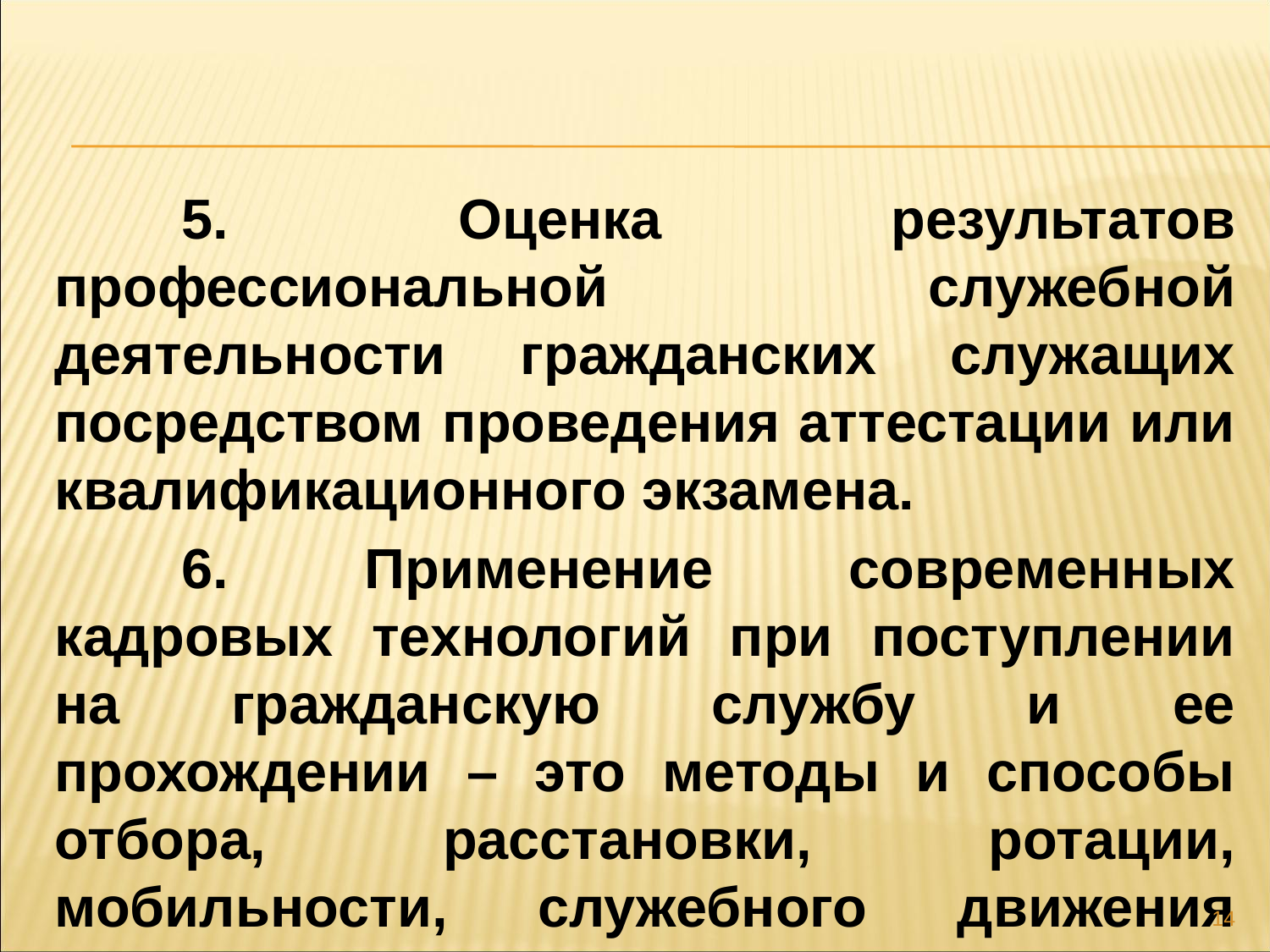

5. Оценка результатов профессиональной служебной деятельности гражданских служащих посредством проведения аттестации или квалификационного экзамена.
	6. Применение современных кадровых технологий при поступлении на гражданскую службу и ее прохождении – это методы и способы отбора, расстановки, ротации, мобильности, служебного движения кадров.
14